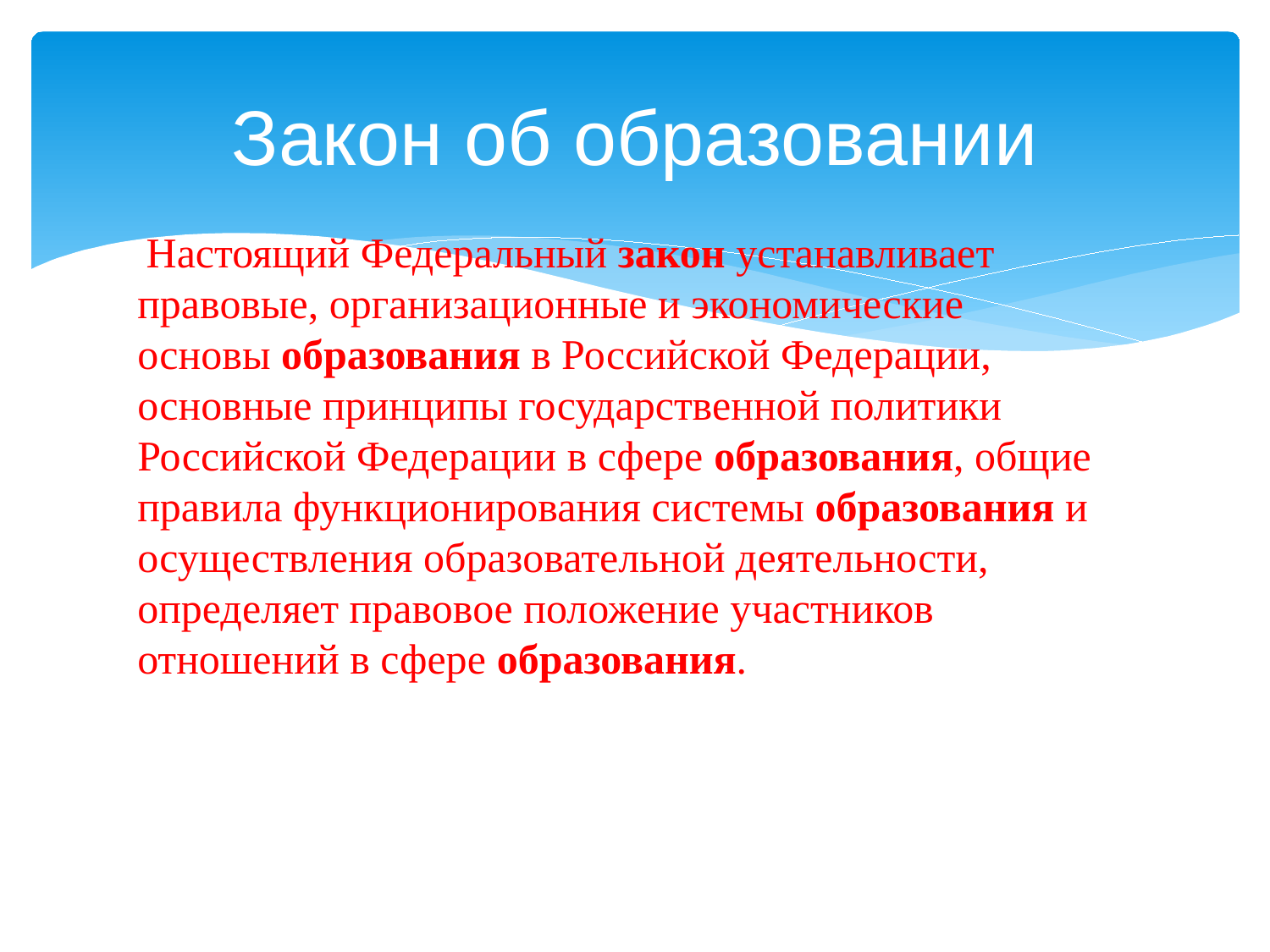

# Закон об образовании
 Настоящий Федеральный закон устанавливает правовые, организационные и экономические основы образования в Российской Федерации, основные принципы государственной политики Российской Федерации в сфере образования, общие правила функционирования системы образования и осуществления образовательной деятельности, определяет правовое положение участников отношений в сфере образования.